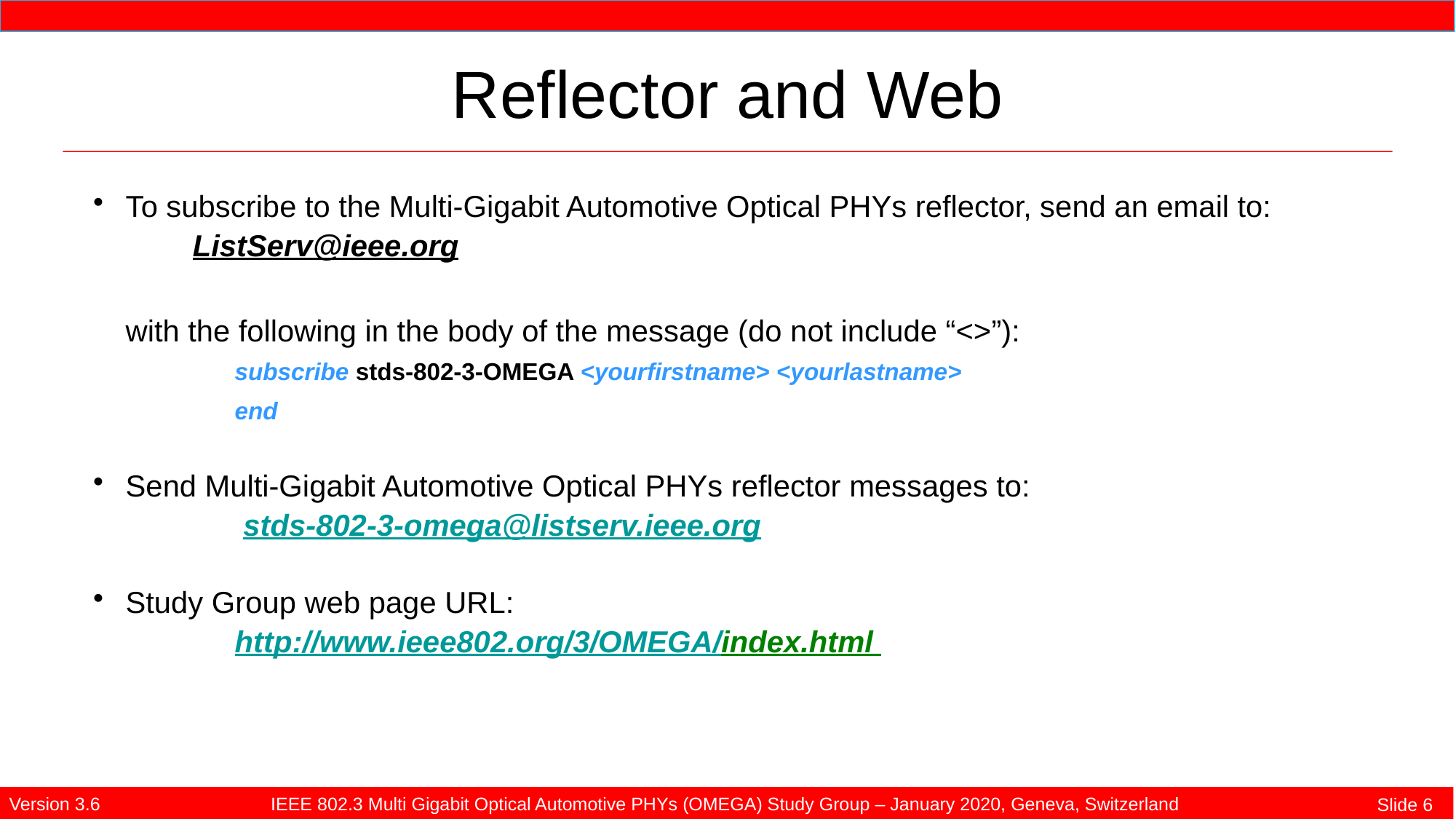

# Reflector and Web
To subscribe to the Multi-Gigabit Automotive Optical PHYs reflector, send an email to:
ListServ@ieee.org

	with the following in the body of the message (do not include “<>”):
		subscribe stds-802-3-OMEGA <yourfirstname> <yourlastname>
		end

Send Multi-Gigabit Automotive Optical PHYs reflector messages to:
		 stds-802-3-omega@listserv.ieee.org

Study Group web page URL:
		http://www.ieee802.org/3/OMEGA/index.html